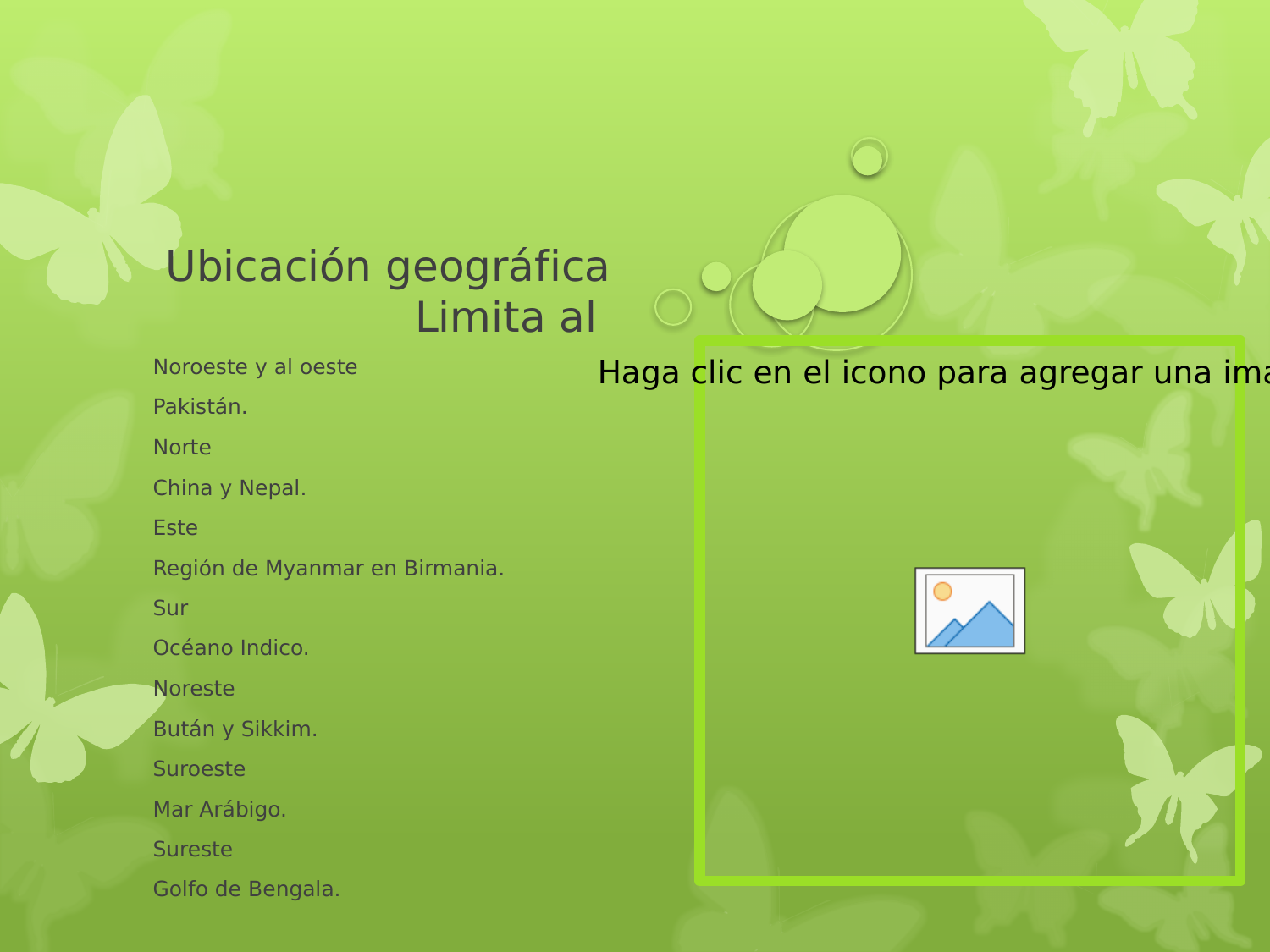

# Ubicación geográfica Limita al

Noroeste y al oeste
Pakistán.
Norte
China y Nepal.
Este
Región de Myanmar en Birmania.
Sur
Océano Indico.
Noreste
Bután y Sikkim.
Suroeste
Mar Arábigo.
Sureste
Golfo de Bengala.